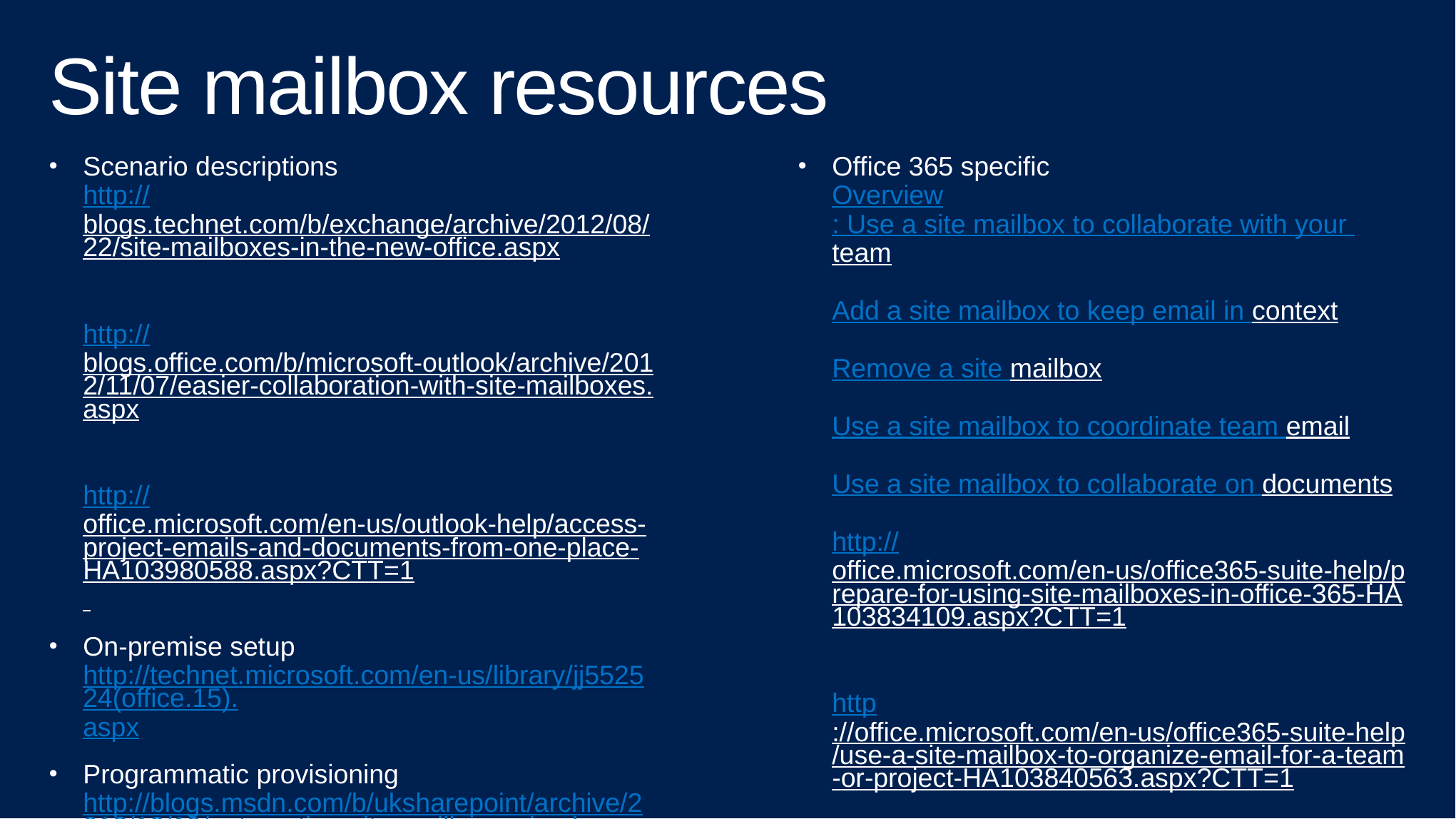

# Site mailbox resources
Scenario descriptions
http://blogs.technet.com/b/exchange/archive/2012/08/22/site-mailboxes-in-the-new-office.aspx
http://blogs.office.com/b/microsoft-outlook/archive/2012/11/07/easier-collaboration-with-site-mailboxes.aspx
http://office.microsoft.com/en-us/outlook-help/access-project-emails-and-documents-from-one-place-HA103980588.aspx?CTT=1
On-premise setup
http://technet.microsoft.com/en-us/library/jj552524(office.15).aspx
Programmatic provisioning
http://blogs.msdn.com/b/uksharepoint/archive/2012/10/19/automating-site-mailboxes-in-sharepoint-2013-and-exchange-2013.aspx
Office 365 specific
Overview: Use a site mailbox to collaborate with your team
Add a site mailbox to keep email in context
Remove a site mailbox
Use a site mailbox to coordinate team email
Use a site mailbox to collaborate on documents
http://office.microsoft.com/en-us/office365-suite-help/prepare-for-using-site-mailboxes-in-office-365-HA103834109.aspx?CTT=1
http://office.microsoft.com/en-us/office365-suite-help/use-a-site-mailbox-to-organize-email-for-a-team-or-project-HA103840563.aspx?CTT=1